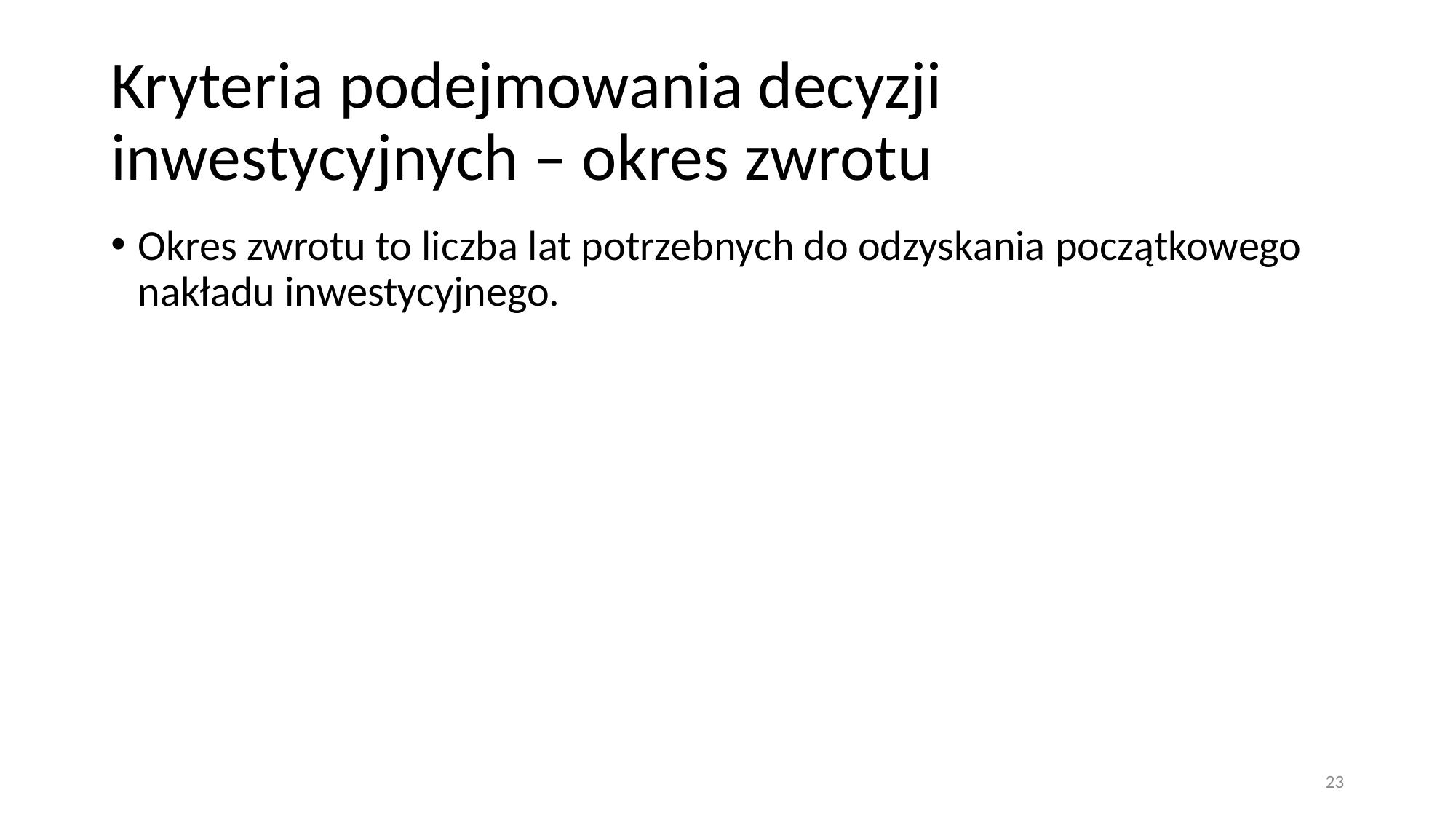

# Kryteria podejmowania decyzji inwestycyjnych – okres zwrotu
Okres zwrotu to liczba lat potrzebnych do odzyskania początkowego nakładu inwestycyjnego.

23